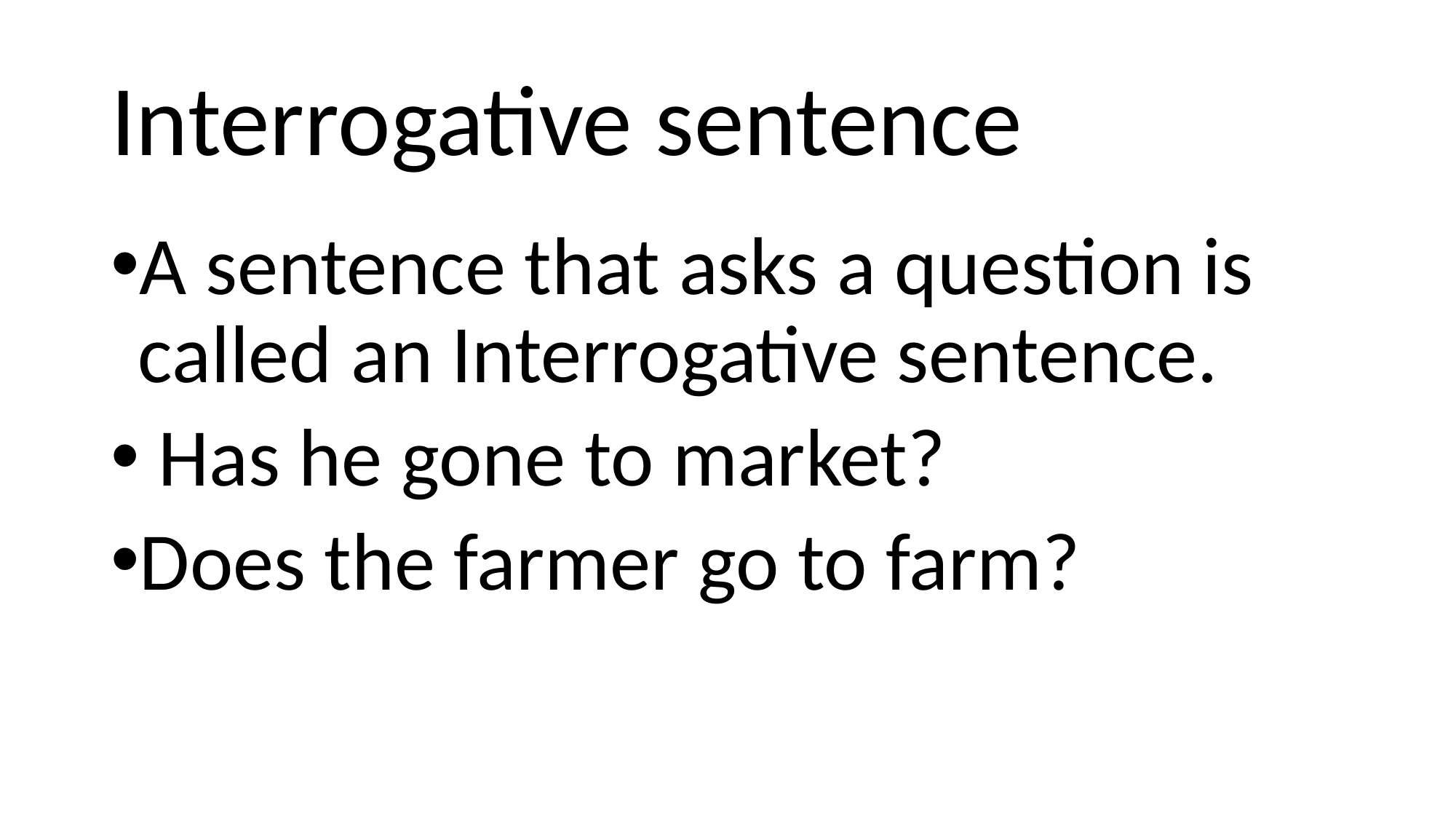

# Interrogative sentence
A sentence that asks a question is called an Interrogative sentence.
 Has he gone to market?
Does the farmer go to farm?